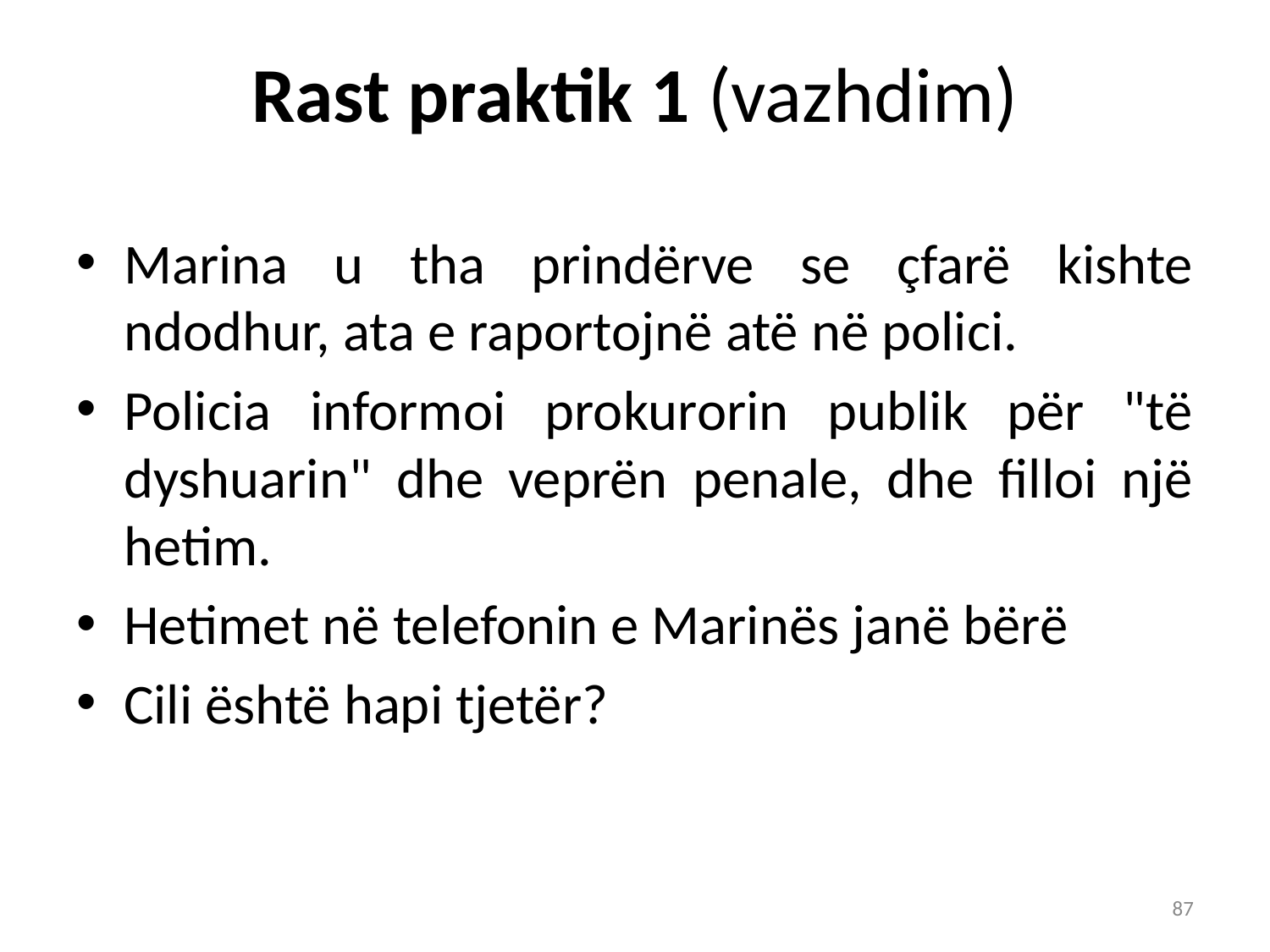

# Rast praktik 1 (vazhdim)
Marina u tha prindërve se çfarë kishte ndodhur, ata e raportojnë atë në polici.
Policia informoi prokurorin publik për "të dyshuarin" dhe veprën penale, dhe filloi një hetim.
Hetimet në telefonin e Marinës janë bërë
Cili është hapi tjetër?

87